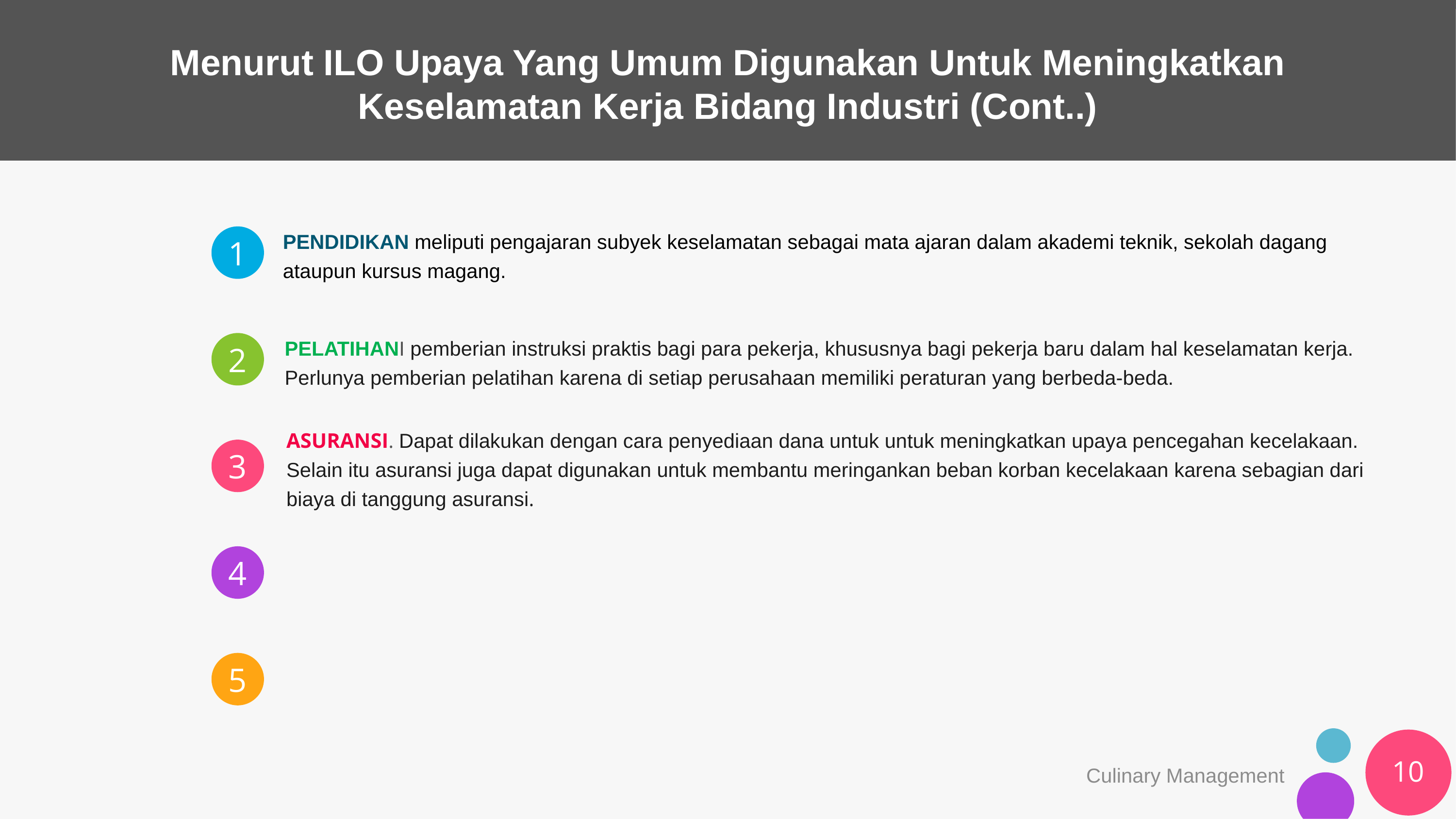

# Menurut ILO Upaya Yang Umum Digunakan Untuk Meningkatkan Keselamatan Kerja Bidang Industri (Cont..)
PENDIDIKAN meliputi pengajaran subyek keselamatan sebagai mata ajaran dalam akademi teknik, sekolah dagang ataupun kursus magang.
PELATIHANI pemberian instruksi praktis bagi para pekerja, khususnya bagi pekerja baru dalam hal keselamatan kerja. Perlunya pemberian pelatihan karena di setiap perusahaan memiliki peraturan yang berbeda-beda.
ASURANSI. Dapat dilakukan dengan cara penyediaan dana untuk untuk meningkatkan upaya pencegahan kecelakaan. Selain itu asuransi juga dapat digunakan untuk membantu meringankan beban korban kecelakaan karena sebagian dari biaya di tanggung asuransi.

10
Culinary Management